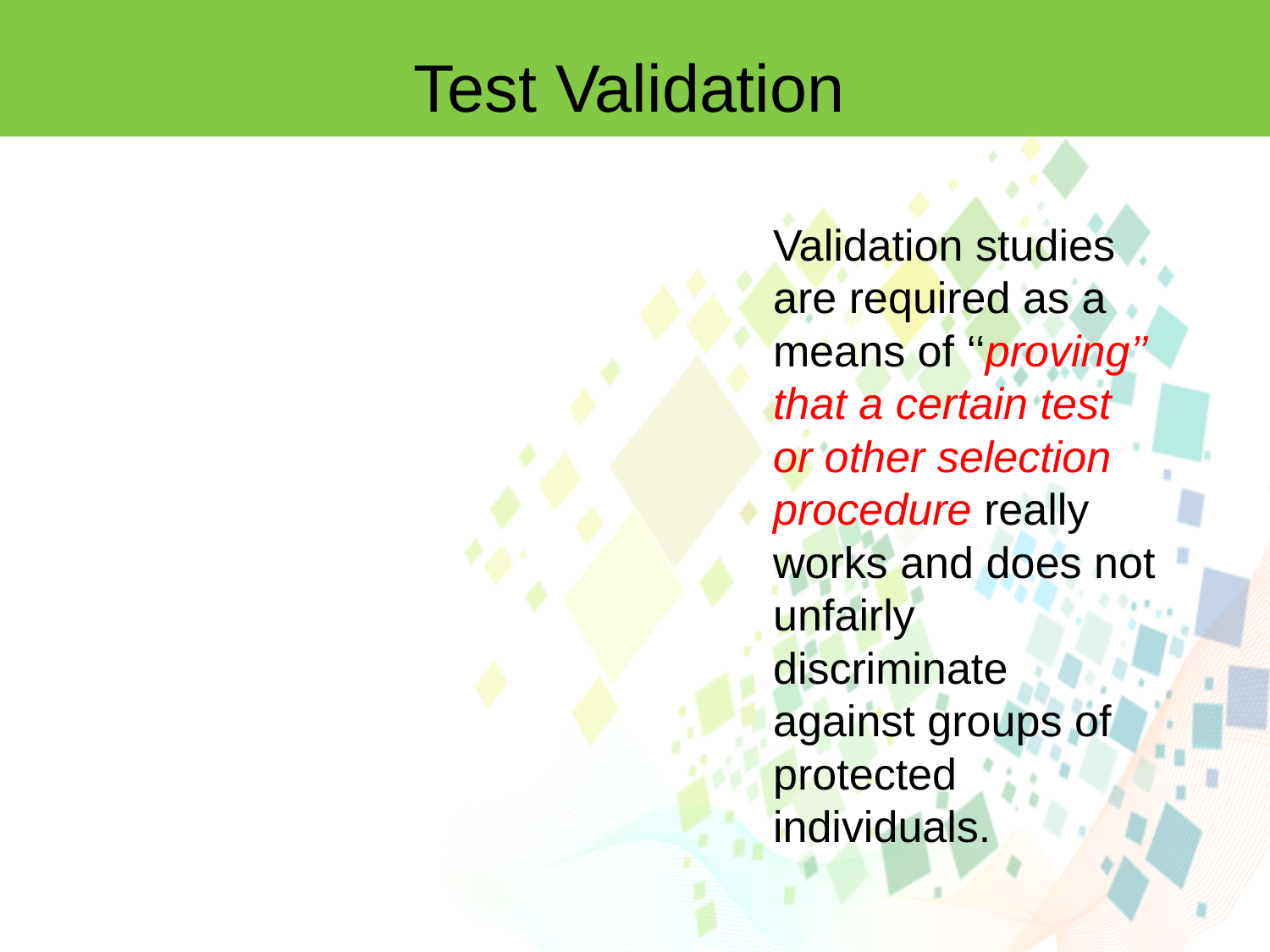

Test Validation
Validation studies are required as a means of ‘‘proving’’ that a certain test or other selection procedure really works and does not unfairly discriminate against groups of protected individuals.